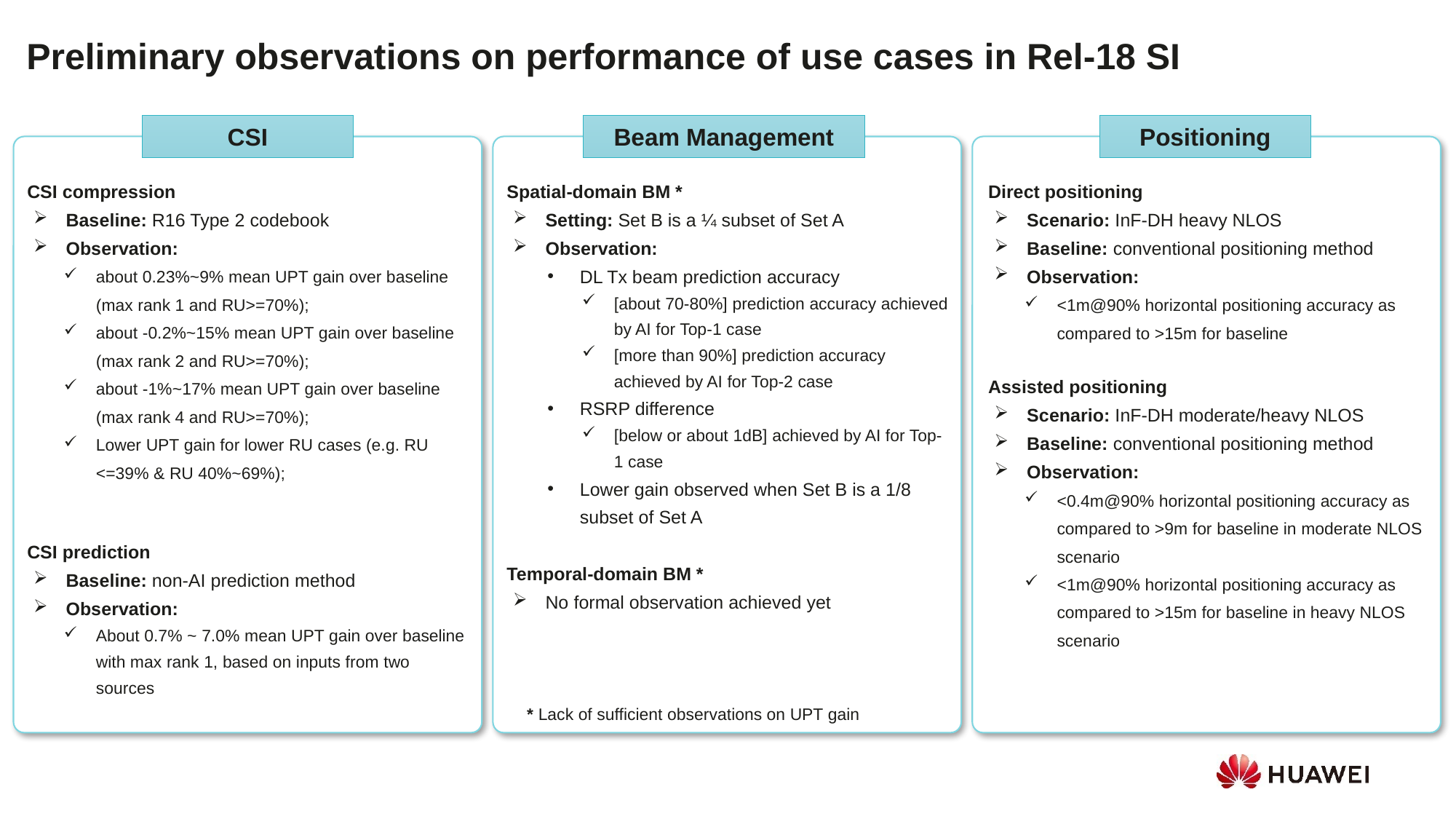

Preliminary observations on performance of use cases in Rel-18 SI
CSI
Beam Management
Positioning

CSI compression
Baseline: R16 Type 2 codebook
Observation:
about 0.23%~9% mean UPT gain over baseline (max rank 1 and RU>=70%);
about -0.2%~15% mean UPT gain over baseline (max rank 2 and RU>=70%);
about -1%~17% mean UPT gain over baseline (max rank 4 and RU>=70%);
Lower UPT gain for lower RU cases (e.g. RU <=39% & RU 40%~69%);

CSI prediction
Baseline: non-AI prediction method
Observation:
About 0.7% ~ 7.0% mean UPT gain over baseline with max rank 1, based on inputs from two sources
Spatial-domain BM *
Setting: Set B is a ¼ subset of Set A
Observation:
DL Tx beam prediction accuracy
[about 70-80%] prediction accuracy achieved by AI for Top-1 case
[more than 90%] prediction accuracy achieved by AI for Top-2 case
RSRP difference
[below or about 1dB] achieved by AI for Top-1 case
Lower gain observed when Set B is a 1/8 subset of Set A

Temporal-domain BM *
No formal observation achieved yet

* Lack of sufficient observations on UPT gain
Direct positioning
Scenario: InF-DH heavy NLOS
Baseline: conventional positioning method
Observation:
<1m@90% horizontal positioning accuracy as compared to >15m for baseline

Assisted positioning
Scenario: InF-DH moderate/heavy NLOS
Baseline: conventional positioning method
Observation:
<0.4m@90% horizontal positioning accuracy as compared to >9m for baseline in moderate NLOS scenario
<1m@90% horizontal positioning accuracy as compared to >15m for baseline in heavy NLOS scenario